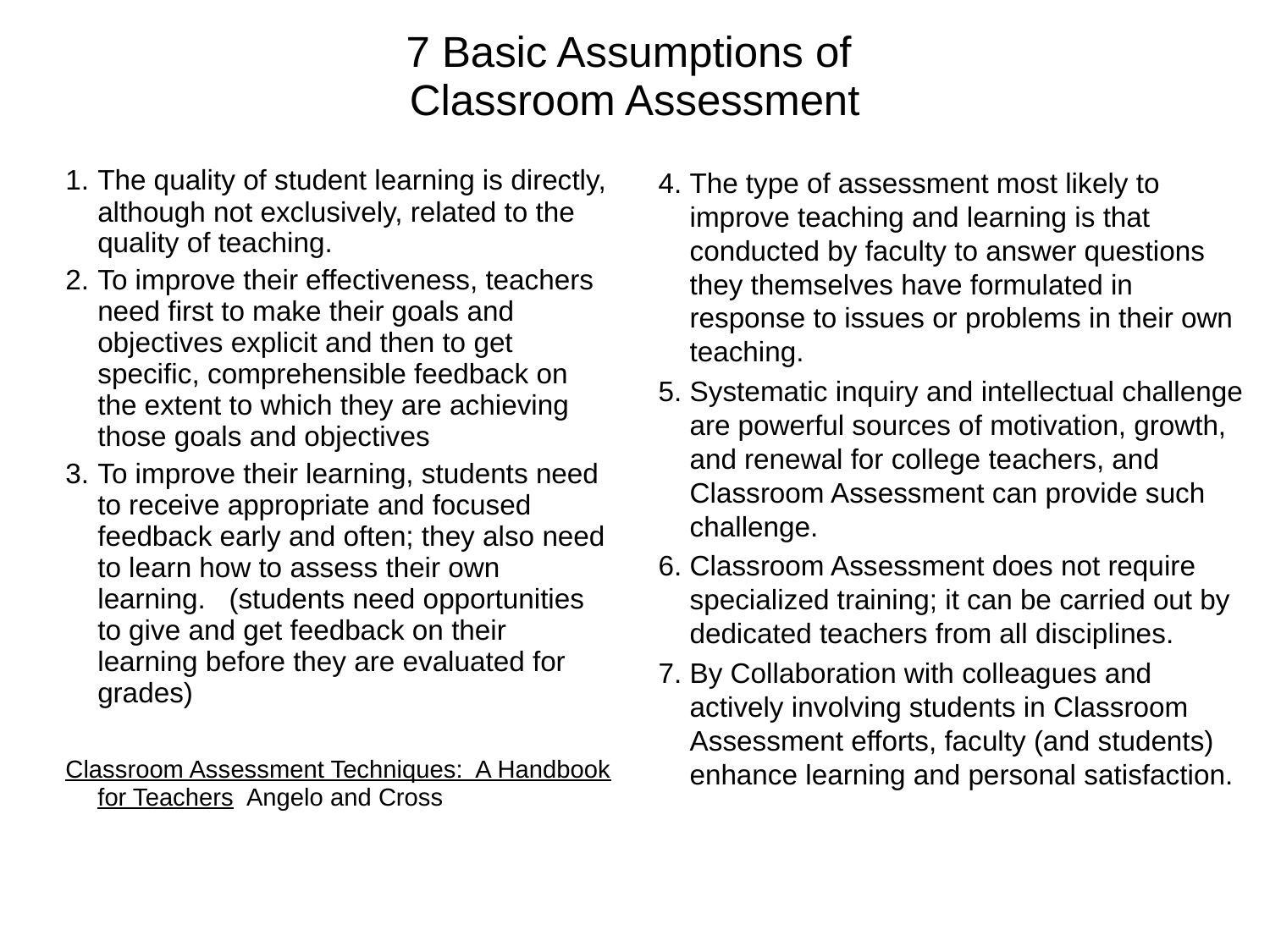

# 7 Basic Assumptions of Classroom Assessment
The quality of student learning is directly, although not exclusively, related to the quality of teaching.
To improve their effectiveness, teachers need first to make their goals and objectives explicit and then to get specific, comprehensible feedback on the extent to which they are achieving those goals and objectives
To improve their learning, students need to receive appropriate and focused feedback early and often; they also need to learn how to assess their own learning.   (students need opportunities to give and get feedback on their learning before they are evaluated for grades)

Classroom Assessment Techniques:  A Handbook for Teachers  Angelo and Cross

The type of assessment most likely to improve teaching and learning is that conducted by faculty to answer questions they themselves have formulated in response to issues or problems in their own teaching.
Systematic inquiry and intellectual challenge are powerful sources of motivation, growth, and renewal for college teachers, and Classroom Assessment can provide such challenge.
Classroom Assessment does not require specialized training; it can be carried out by dedicated teachers from all disciplines.
By Collaboration with colleagues and actively involving students in Classroom Assessment efforts, faculty (and students) enhance learning and personal satisfaction.